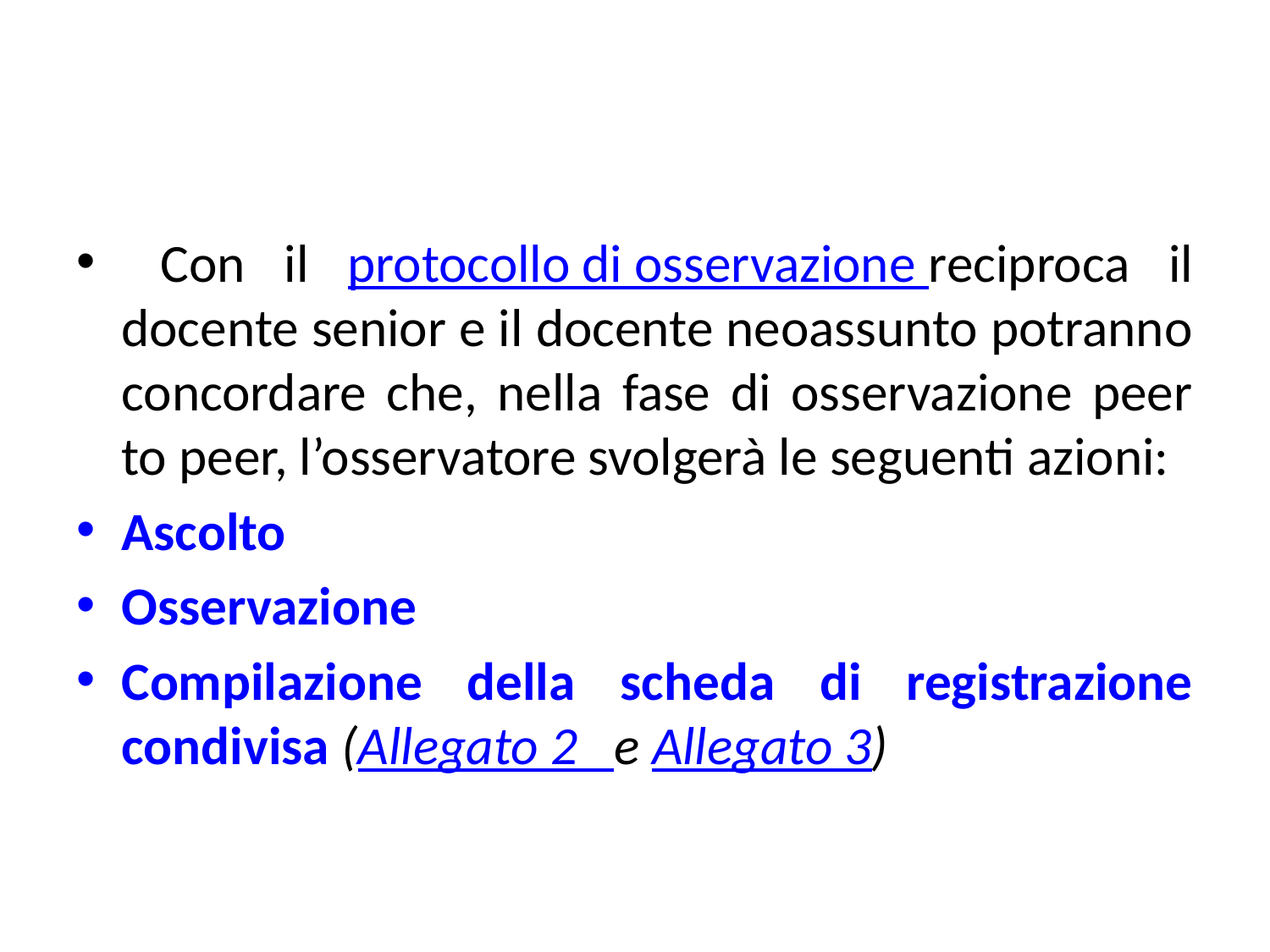

Con il protocollo di osservazione reciproca il docente senior e il docente neoassunto potranno concordare che, nella fase di osservazione peer to peer, l’osservatore svolgerà le seguenti azioni:
Ascolto
Osservazione
Compilazione della scheda di registrazione condivisa (Allegato 2   e Allegato 3)